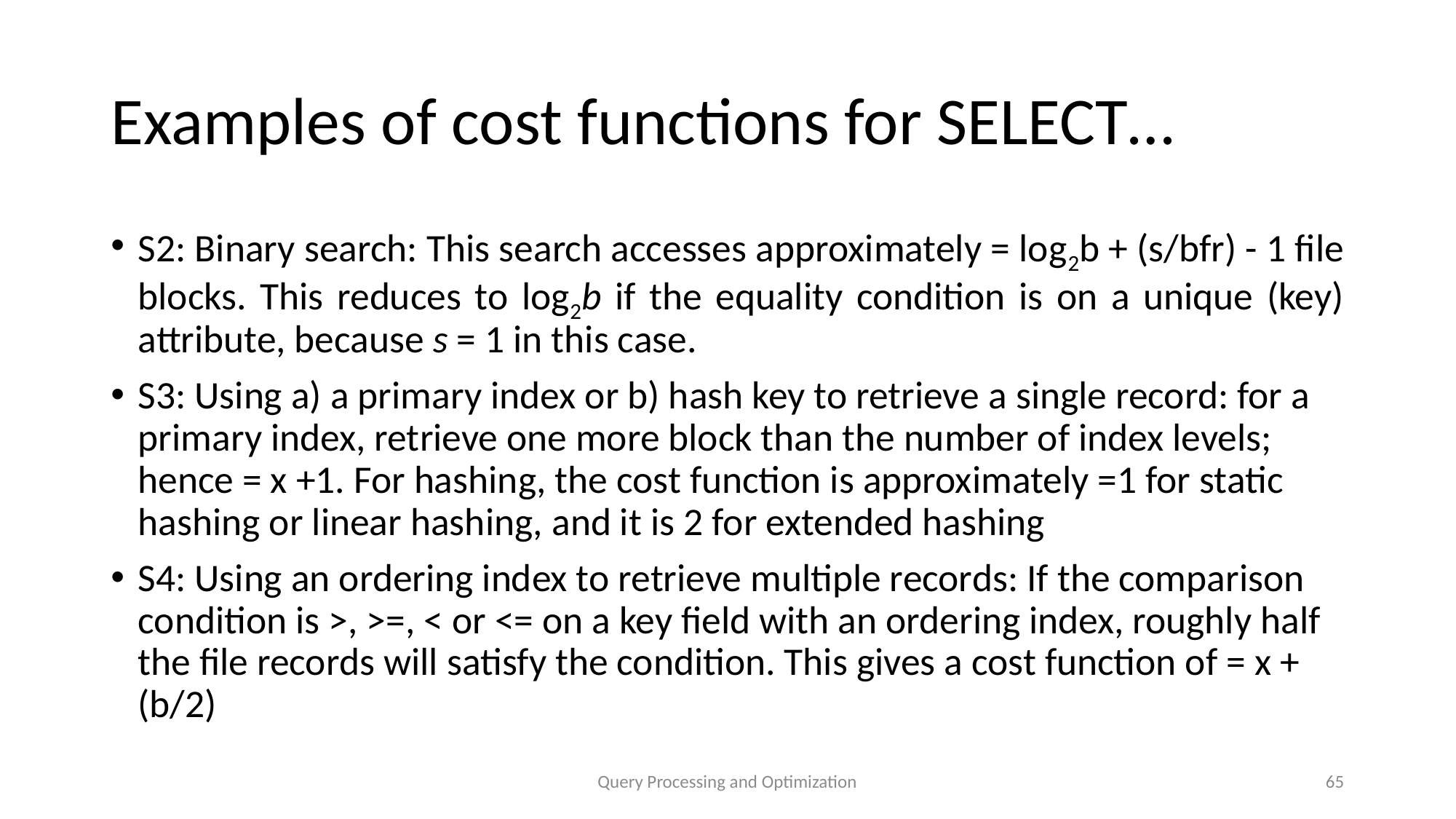

# Examples of cost functions for SELECT…
S2: Binary search: This search accesses approximately = log2b + (s/bfr) - 1 file blocks. This reduces to log2b if the equality condition is on a unique (key) attribute, because s = 1 in this case.
S3: Using a) a primary index or b) hash key to retrieve a single record: for a primary index, retrieve one more block than the number of index levels; hence = x +1. For hashing, the cost function is approximately =1 for static hashing or linear hashing, and it is 2 for extended hashing
S4: Using an ordering index to retrieve multiple records: If the comparison condition is >, >=, < or <= on a key field with an ordering index, roughly half the file records will satisfy the condition. This gives a cost function of = x + (b/2)
Query Processing and Optimization
65